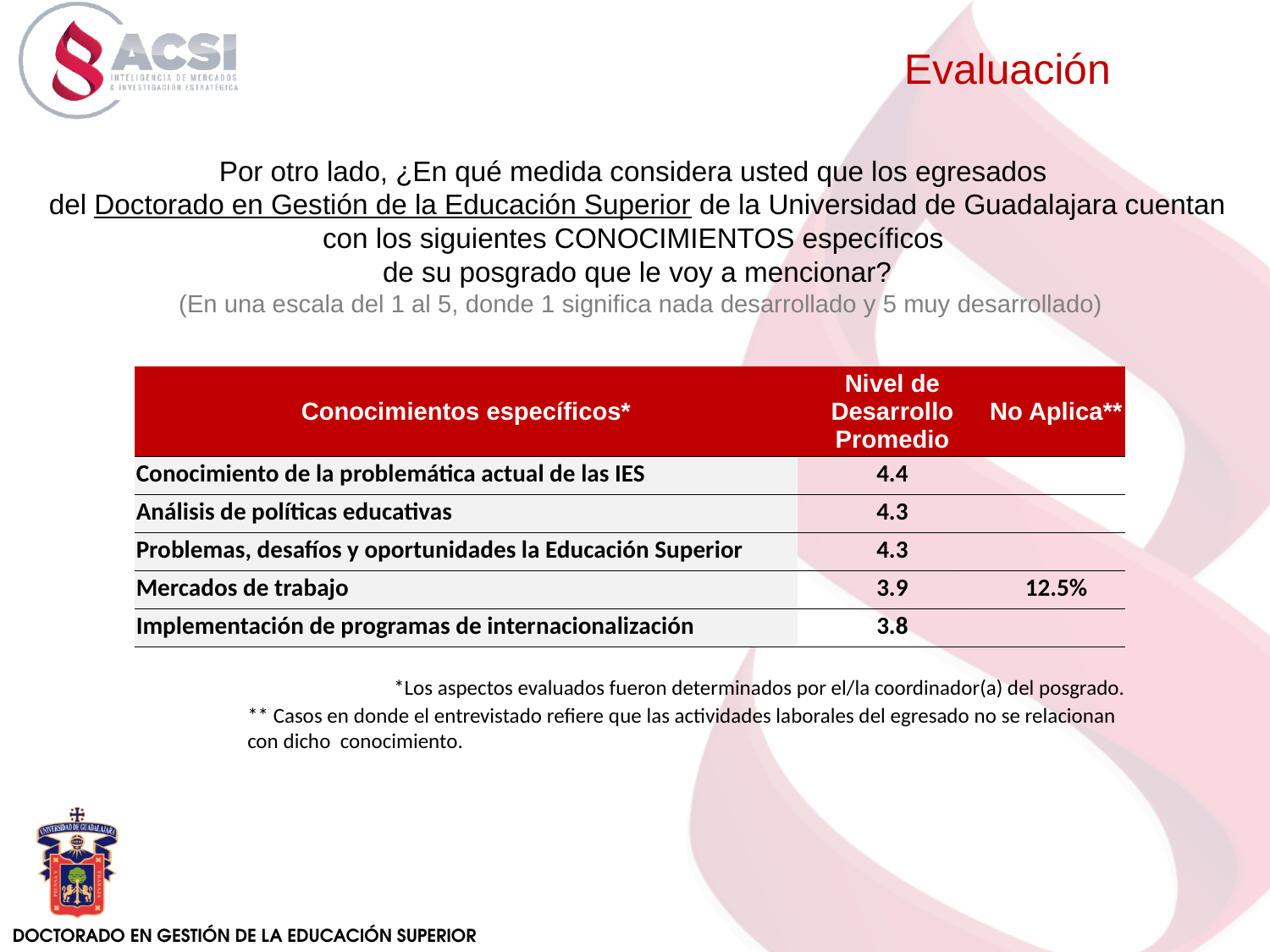

Evaluación
Por otro lado, ¿En qué medida considera usted que los egresados
del Doctorado en Gestión de la Educación Superior de la Universidad de Guadalajara cuentan con los siguientes CONOCIMIENTOS específicos
de su posgrado que le voy a mencionar?
 (En una escala del 1 al 5, donde 1 significa nada desarrollado y 5 muy desarrollado)
| Conocimientos específicos\* | Nivel de Desarrollo Promedio | No Aplica\*\* |
| --- | --- | --- |
| Conocimiento de la problemática actual de las IES | 4.4 |  |
| Análisis de políticas educativas | 4.3 |  |
| Problemas, desafíos y oportunidades la Educación Superior | 4.3 |  |
| Mercados de trabajo | 3.9 | 12.5% |
| Implementación de programas de internacionalización | 3.8 |  |
*Los aspectos evaluados fueron determinados por el/la coordinador(a) del posgrado.
** Casos en donde el entrevistado refiere que las actividades laborales del egresado no se relacionan
con dicho  conocimiento.